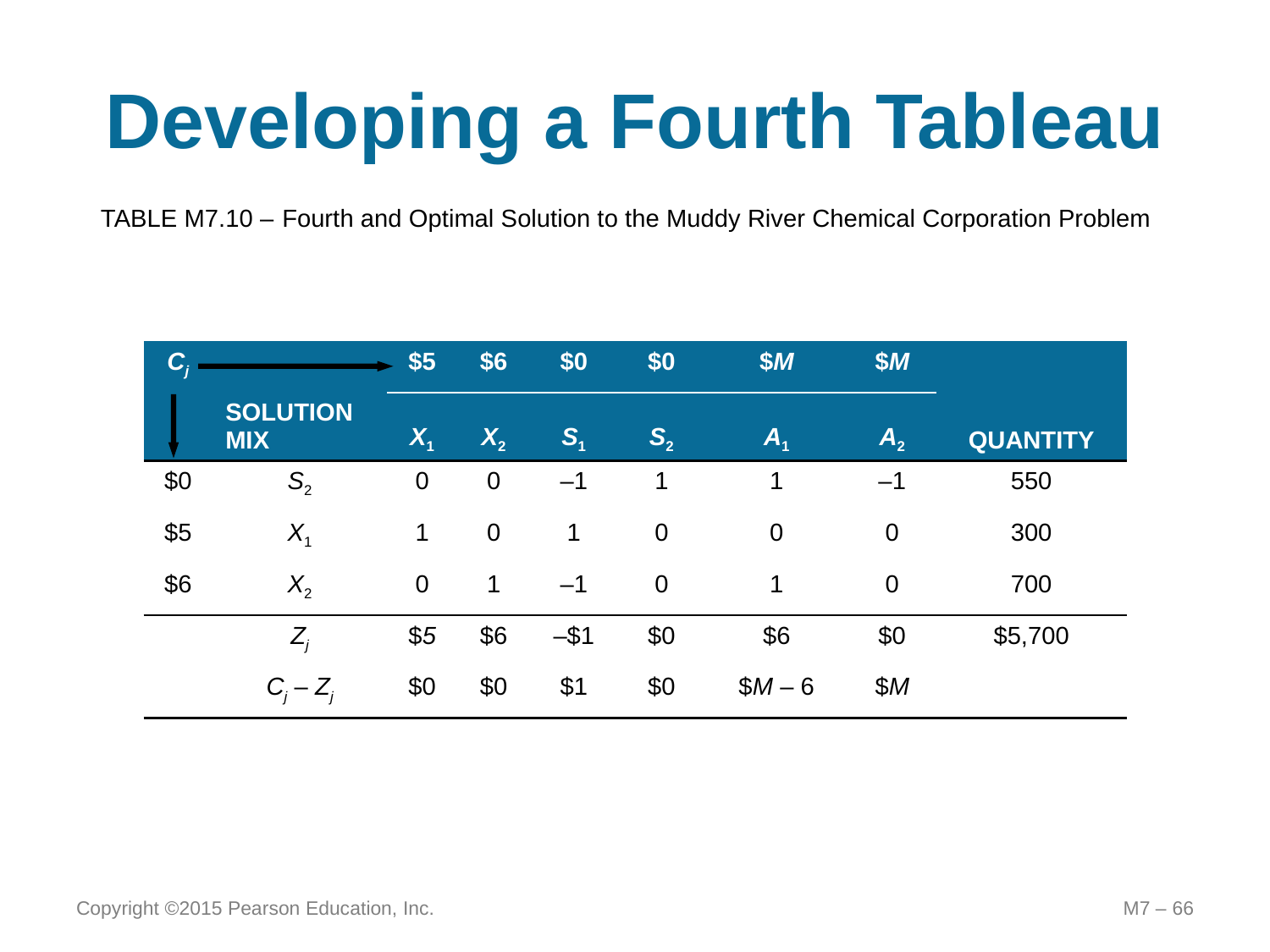

# Developing a Fourth Tableau
TABLE M7.10 –	 Fourth and Optimal Solution to the Muddy River Chemical Corporation Problem
| Cj |  | $5 | $6 | $0 | $0 | $M | $M |  |
| --- | --- | --- | --- | --- | --- | --- | --- | --- |
|  | SOLUTION MIX | X1 | X2 | S1 | S2 | A1 | A2 | QUANTITY |
| $0 | S2 | 0 | 0 | –1 | 1 | 1 | –1 | 550 |
| $5 | X1 | 1 | 0 | 1 | 0 | 0 | 0 | 300 |
| $6 | X2 | 0 | 1 | –1 | 0 | 1 | 0 | 700 |
|  | Zj | $5 | $6 | –$1 | $0 | $6 | $0 | $5,700 |
|  | Cj – Zj | $0 | $0 | $1 | $0 | $M – 6 | $M |  |

Copyright ©2015 Pearson Education, Inc.
M7 – 66